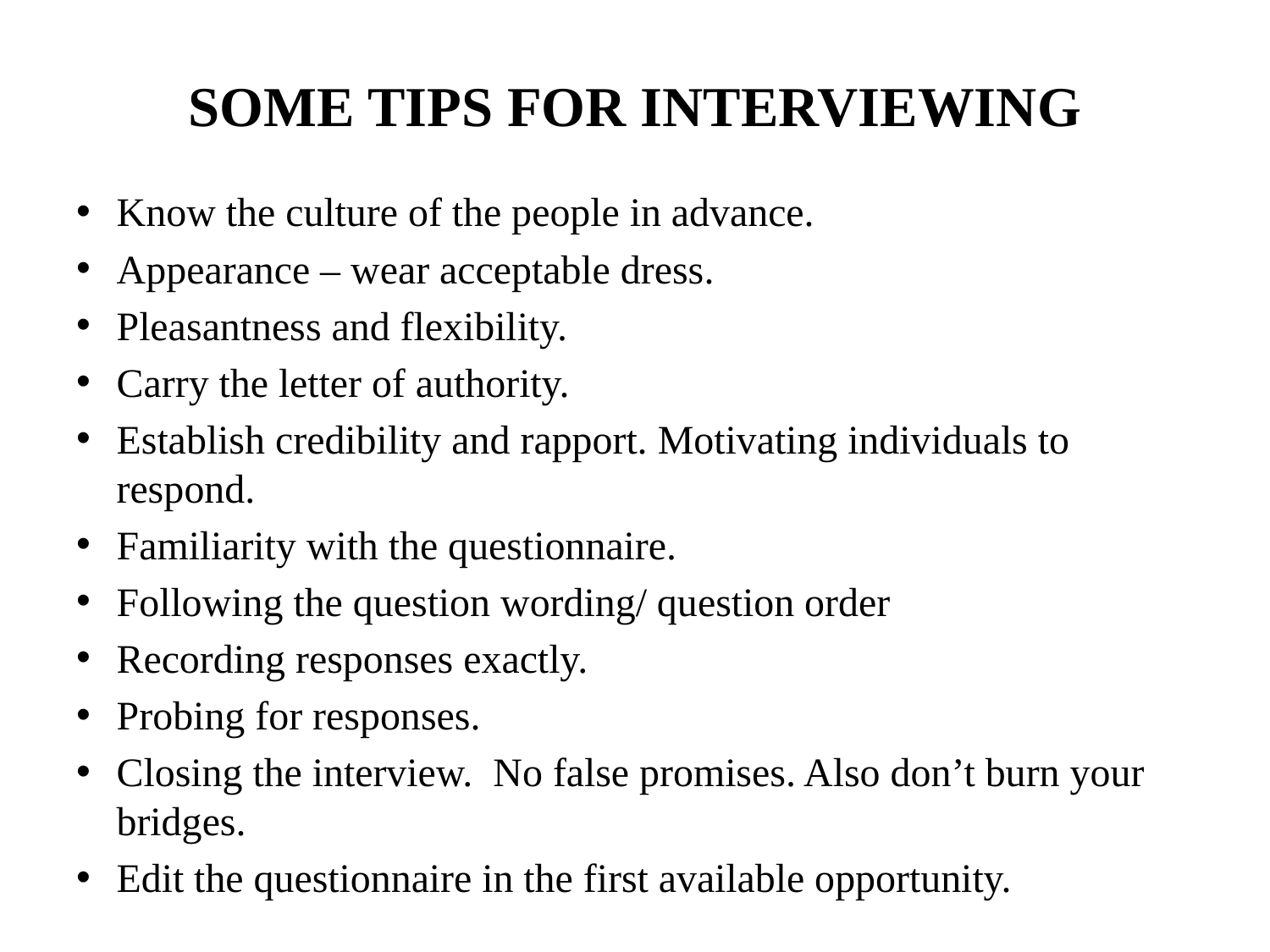

# SOME TIPS FOR INTERVIEWING
Know the culture of the people in advance.
Appearance – wear acceptable dress.
Pleasantness and flexibility.
Carry the letter of authority.
Establish credibility and rapport. Motivating individuals to respond.
Familiarity with the questionnaire.
Following the question wording/ question order
Recording responses exactly.
Probing for responses.
Closing the interview.  No false promises. Also don’t burn your bridges.
Edit the questionnaire in the first available opportunity.